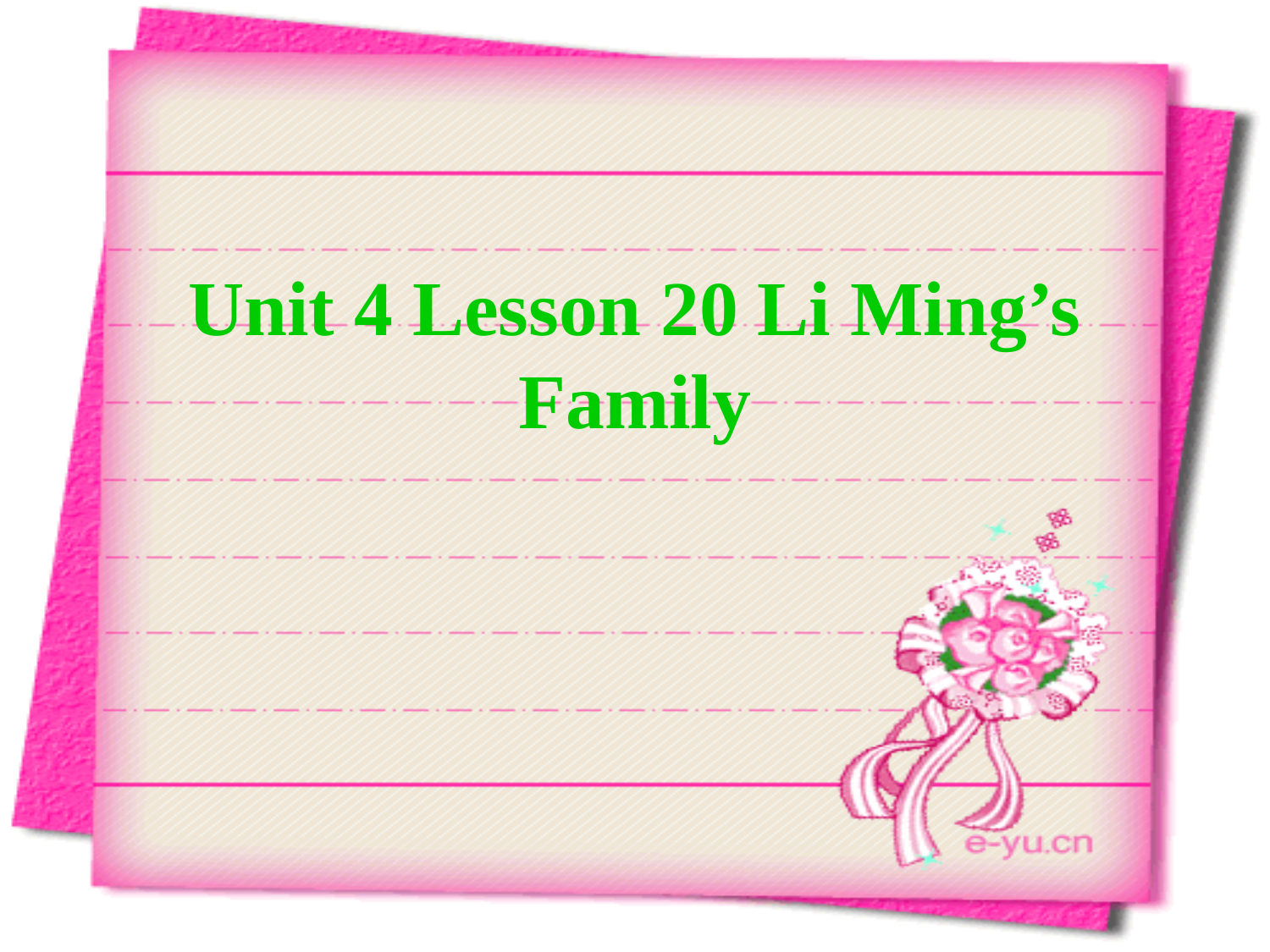

# Unit 4 Lesson 20 Li Ming’s Family